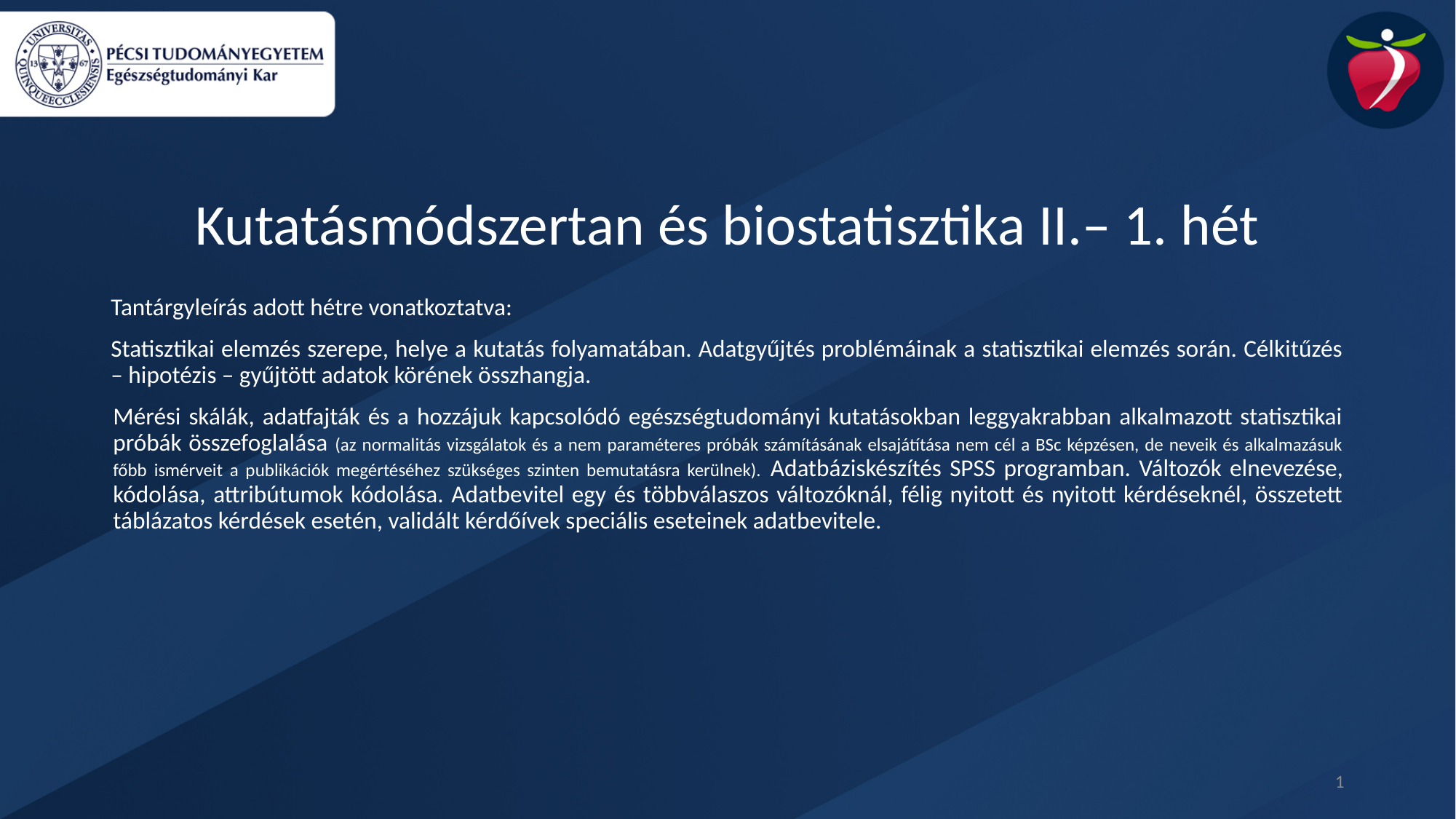

Kutatásmódszertan és biostatisztika II.– 1. hét
Tantárgyleírás adott hétre vonatkoztatva:
Statisztikai elemzés szerepe, helye a kutatás folyamatában. Adatgyűjtés problémáinak a statisztikai elemzés során. Célkitűzés – hipotézis – gyűjtött adatok körének összhangja.
Mérési skálák, adatfajták és a hozzájuk kapcsolódó egészségtudományi kutatásokban leggyakrabban alkalmazott statisztikai próbák összefoglalása (az normalitás vizsgálatok és a nem paraméteres próbák számításának elsajátítása nem cél a BSc képzésen, de neveik és alkalmazásuk főbb ismérveit a publikációk megértéséhez szükséges szinten bemutatásra kerülnek). Adatbáziskészítés SPSS programban. Változók elnevezése, kódolása, attribútumok kódolása. Adatbevitel egy és többválaszos változóknál, félig nyitott és nyitott kérdéseknél, összetett táblázatos kérdések esetén, validált kérdőívek speciális eseteinek adatbevitele.
1